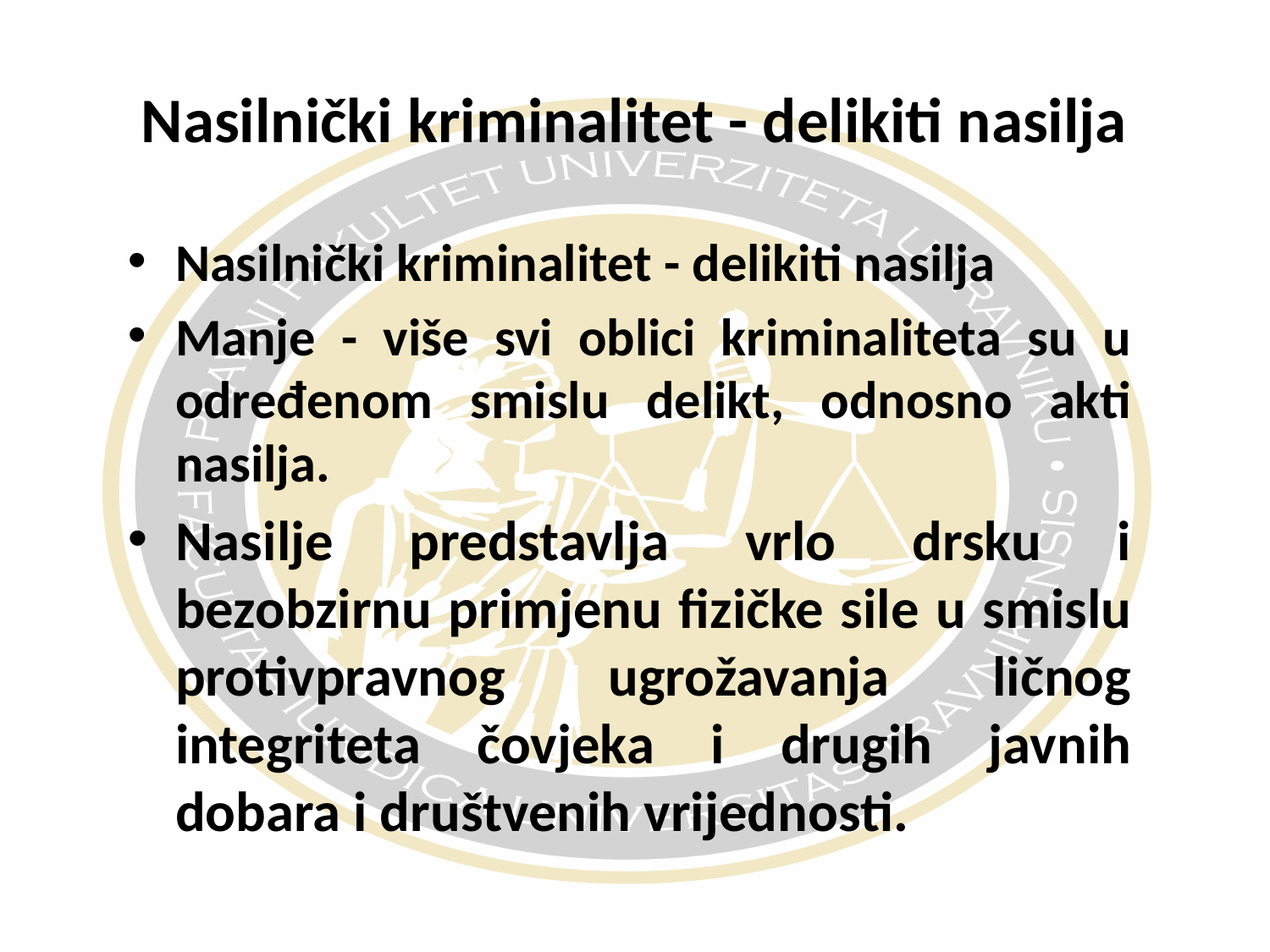

# Nasilnički kriminalitet - delikiti nasilja
Nasilnički kriminalitet - delikiti nasilja
Manje - više svi oblici kriminaliteta su u određenom smislu delikt, odnosno akti nasilja.
Nasilje predstavlja vrlo drsku i bezobzirnu primjenu fizičke sile u smislu protivpravnog ugrožavanja ličnog integriteta čovjeka i drugih javnih dobara i društvenih vrijednosti.